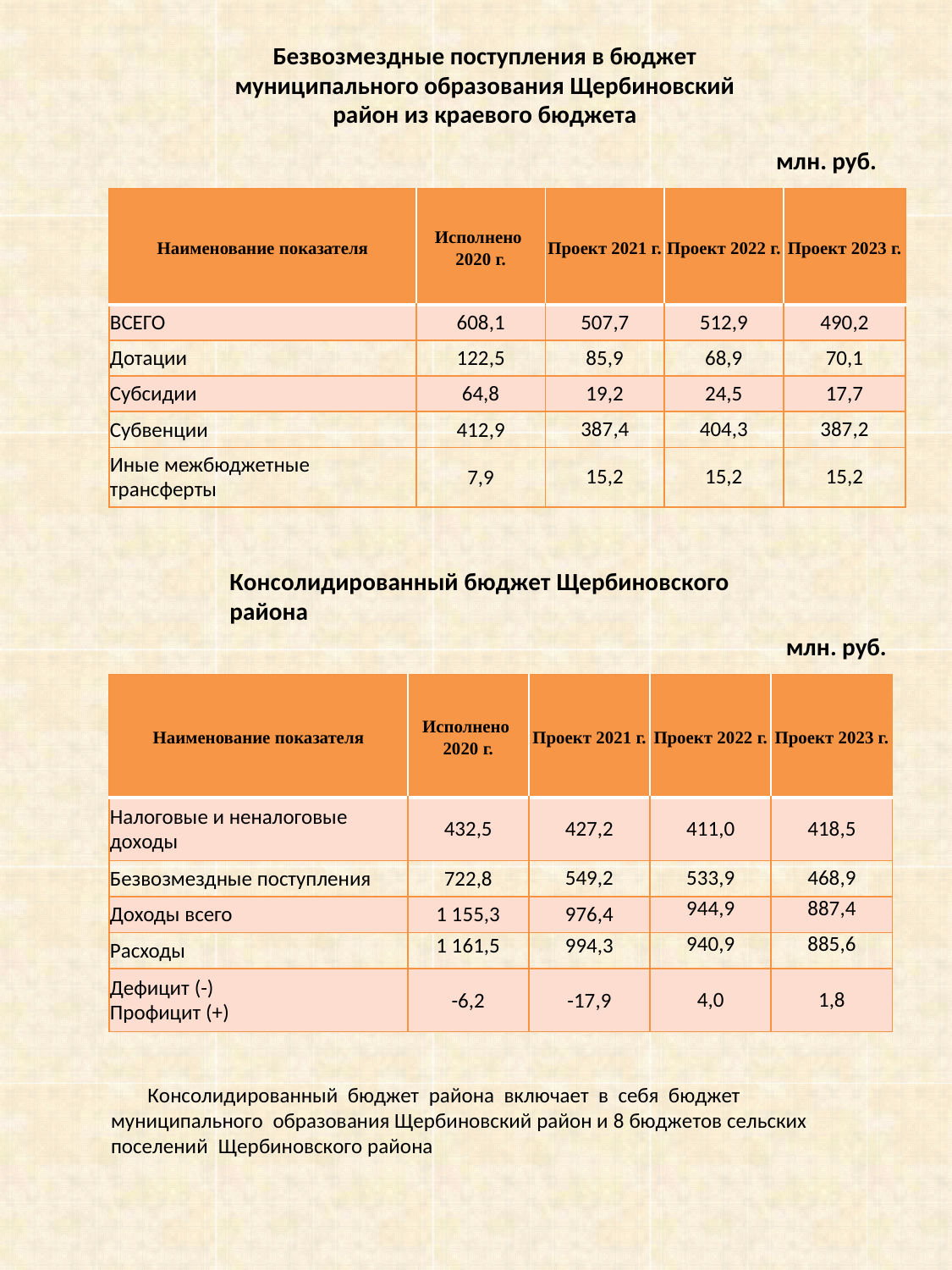

Безвозмездные поступления в бюджет муниципального образования Щербиновский район из краевого бюджета
млн. руб.
| Наименование показателя | Исполнено 2020 г. | Проект 2021 г. | Проект 2022 г. | Проект 2023 г. |
| --- | --- | --- | --- | --- |
| ВСЕГО | 608,1 | 507,7 | 512,9 | 490,2 |
| Дотации | 122,5 | 85,9 | 68,9 | 70,1 |
| Субсидии | 64,8 | 19,2 | 24,5 | 17,7 |
| Субвенции | 412,9 | 387,4 | 404,3 | 387,2 |
| Иные межбюджетные трансферты | 7,9 | 15,2 | 15,2 | 15,2 |
Консолидированный бюджет Щербиновского района
млн. руб.
| Наименование показателя | Исполнено 2020 г. | Проект 2021 г. | Проект 2022 г. | Проект 2023 г. |
| --- | --- | --- | --- | --- |
| Налоговые и неналоговые доходы | 432,5 | 427,2 | 411,0 | 418,5 |
| Безвозмездные поступления | 722,8 | 549,2 | 533,9 | 468,9 |
| Доходы всего | 1 155,3 | 976,4 | 944,9 | 887,4 |
| Расходы | 1 161,5 | 994,3 | 940,9 | 885,6 |
| Дефицит (-) Профицит (+) | -6,2 | -17,9 | 4,0 | 1,8 |
Консолидированный  бюджет  района  включает  в  себя  бюджет  муниципального  образования Щербиновский район и 8 бюджетов сельских поселений  Щербиновского района